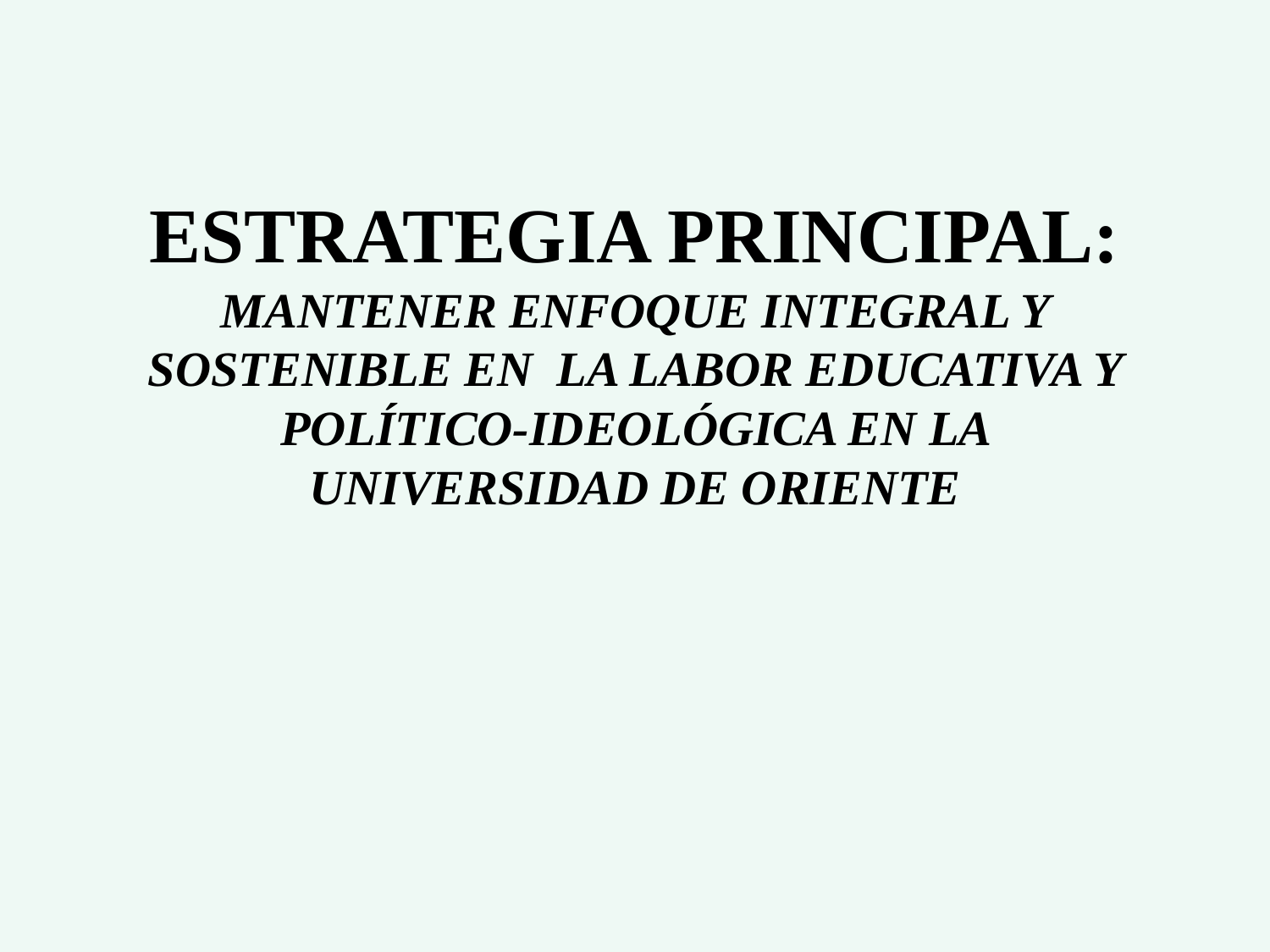

# OBJETIVOS Y CRITERIOS DE MEDIDA     ESTRATEGIA PRINCIPAL: MANTENER ENFOQUE INTEGRAL Y SOSTENIBLE EN  LA LABOR EDUCATIVA Y POLÍTICO-IDEOLÓGICA EN LA UNIVERSIDAD DE ORIENTE